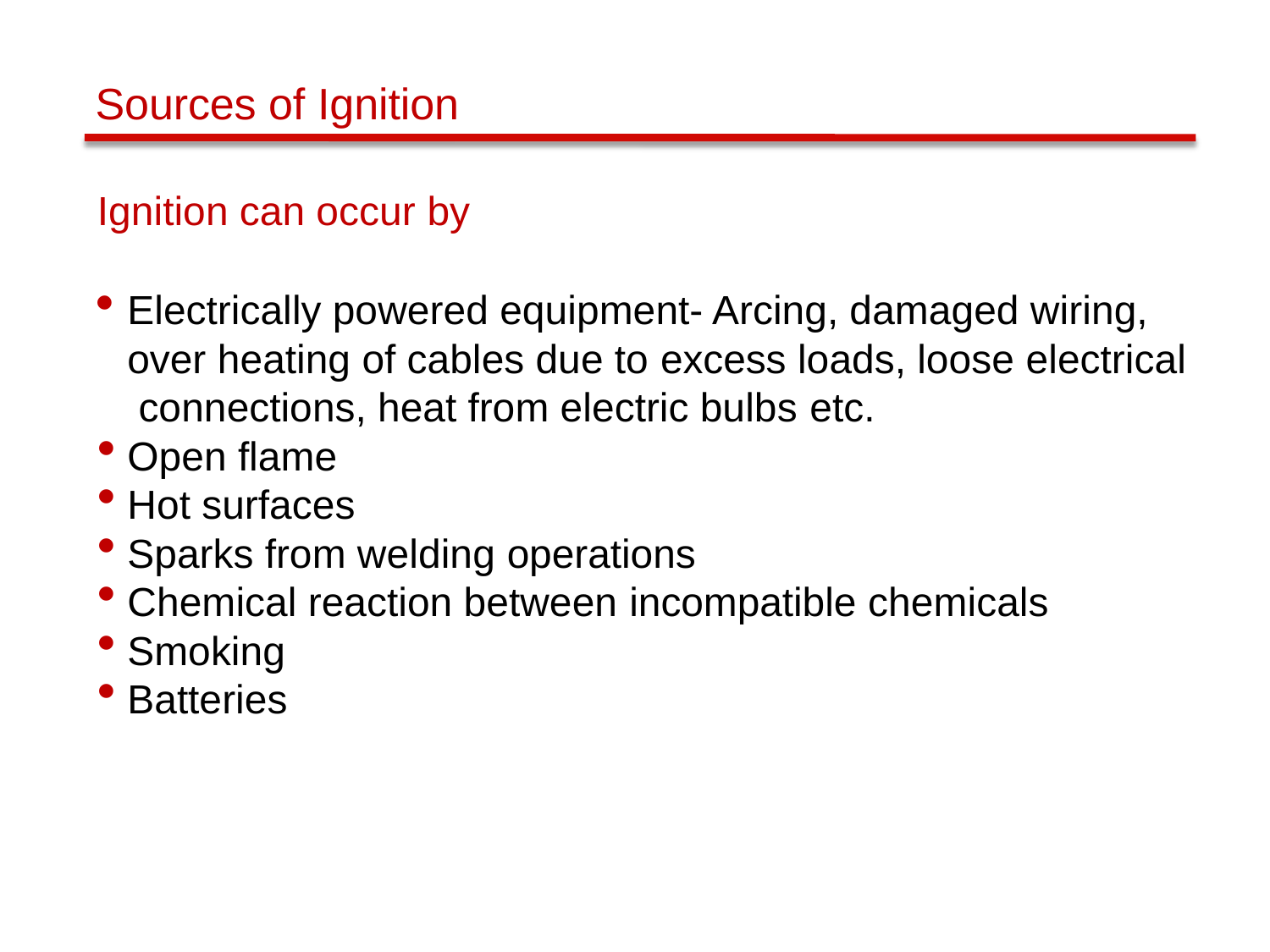

# Sources of Ignition

Ignition can occur by

Electrically powered equipment- Arcing, damaged wiring,  over heating of cables due to excess loads, loose electrical  connections, heat from electric bulbs etc.
Open flame
Hot surfaces
Sparks from welding operations
Chemical reaction between incompatible chemicals
Smoking
Batteries